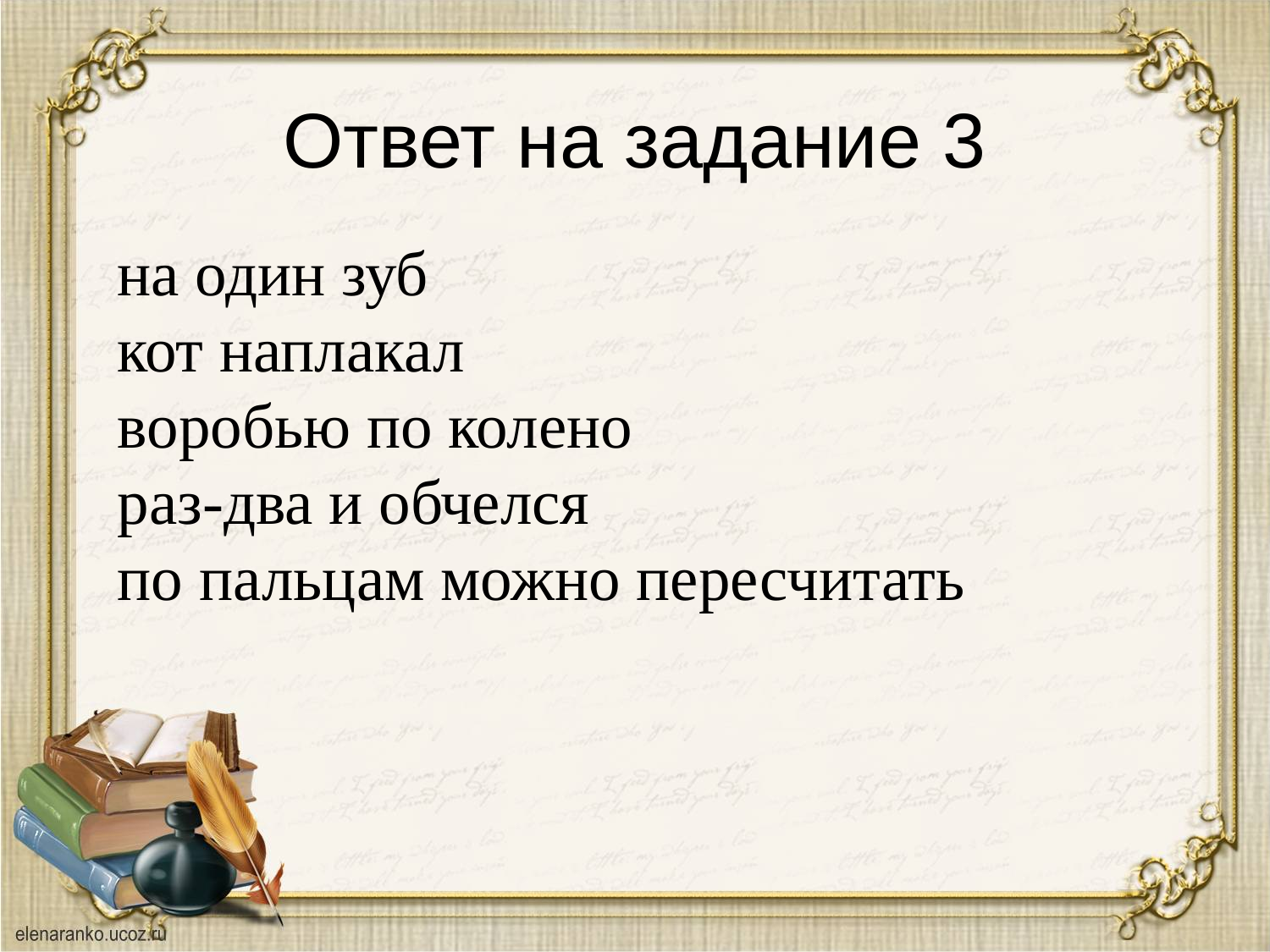

# Ответ на задание 3
на один зуб
кот наплакал
воробью по колено
раз-два и обчелся
по пальцам можно пересчитать